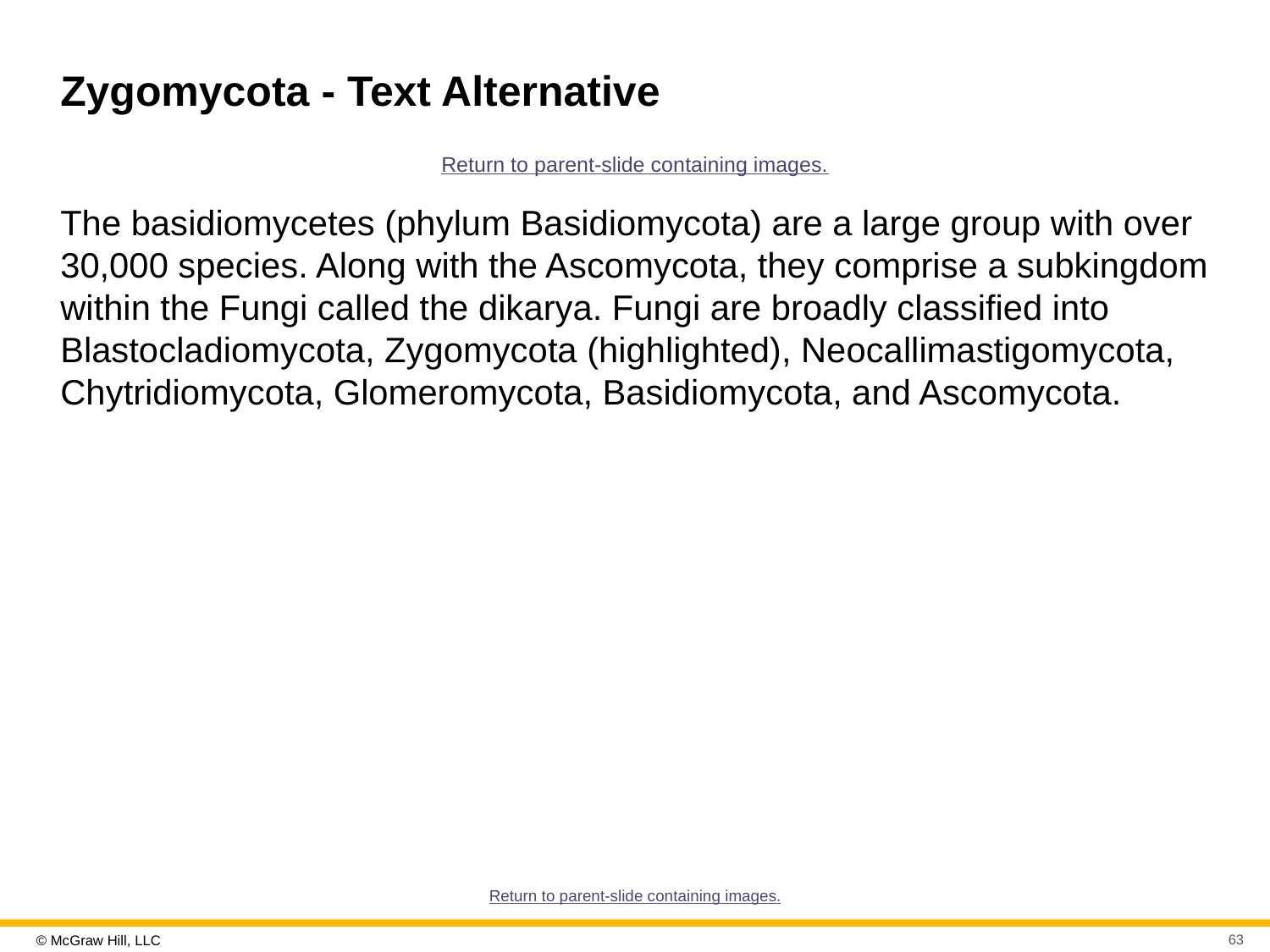

# Zygomycota - Text Alternative
Return to parent-slide containing images.
The basidiomycetes (phylum Basidiomycota) are a large group with over 30,000 species. Along with the Ascomycota, they comprise a subkingdom within the Fungi called the dikarya. Fungi are broadly classified into Blastocladiomycota, Zygomycota (highlighted), Neocallimastigomycota, Chytridiomycota, Glomeromycota, Basidiomycota, and Ascomycota.
Return to parent-slide containing images.
63